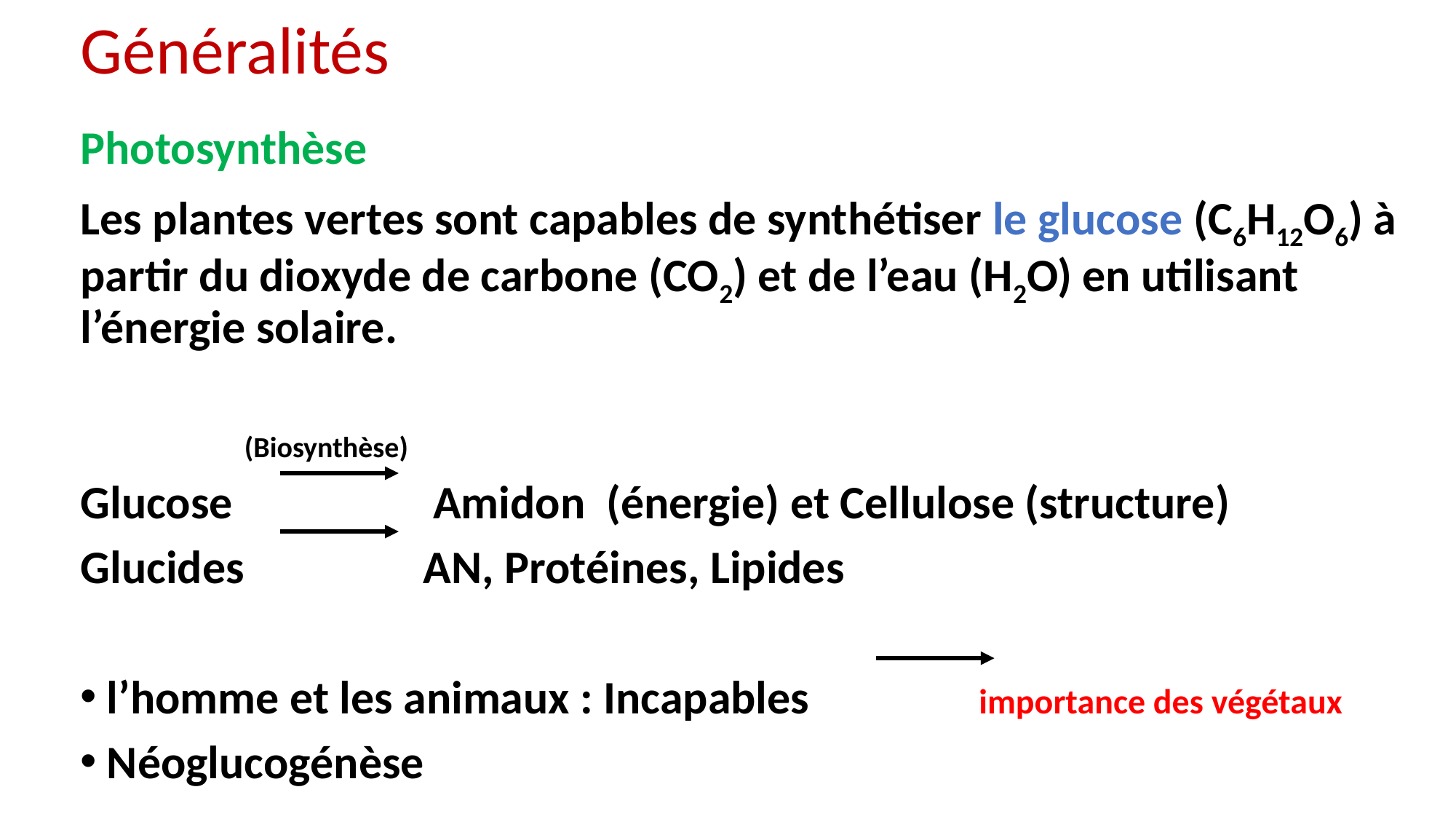

# Généralités
Photosynthèse
Les plantes vertes sont capables de synthétiser le glucose (C6H12O6) à partir du dioxyde de carbone (CO2) et de l’eau (H2O) en utilisant l’énergie solaire.

                         (Biosynthèse)
Glucose                   Amidon  (énergie) et Cellulose (structure)
Glucides                 AN, Protéines, Lipides

l’homme et les animaux : Incapables                importance des végétaux
Néoglucogénèse